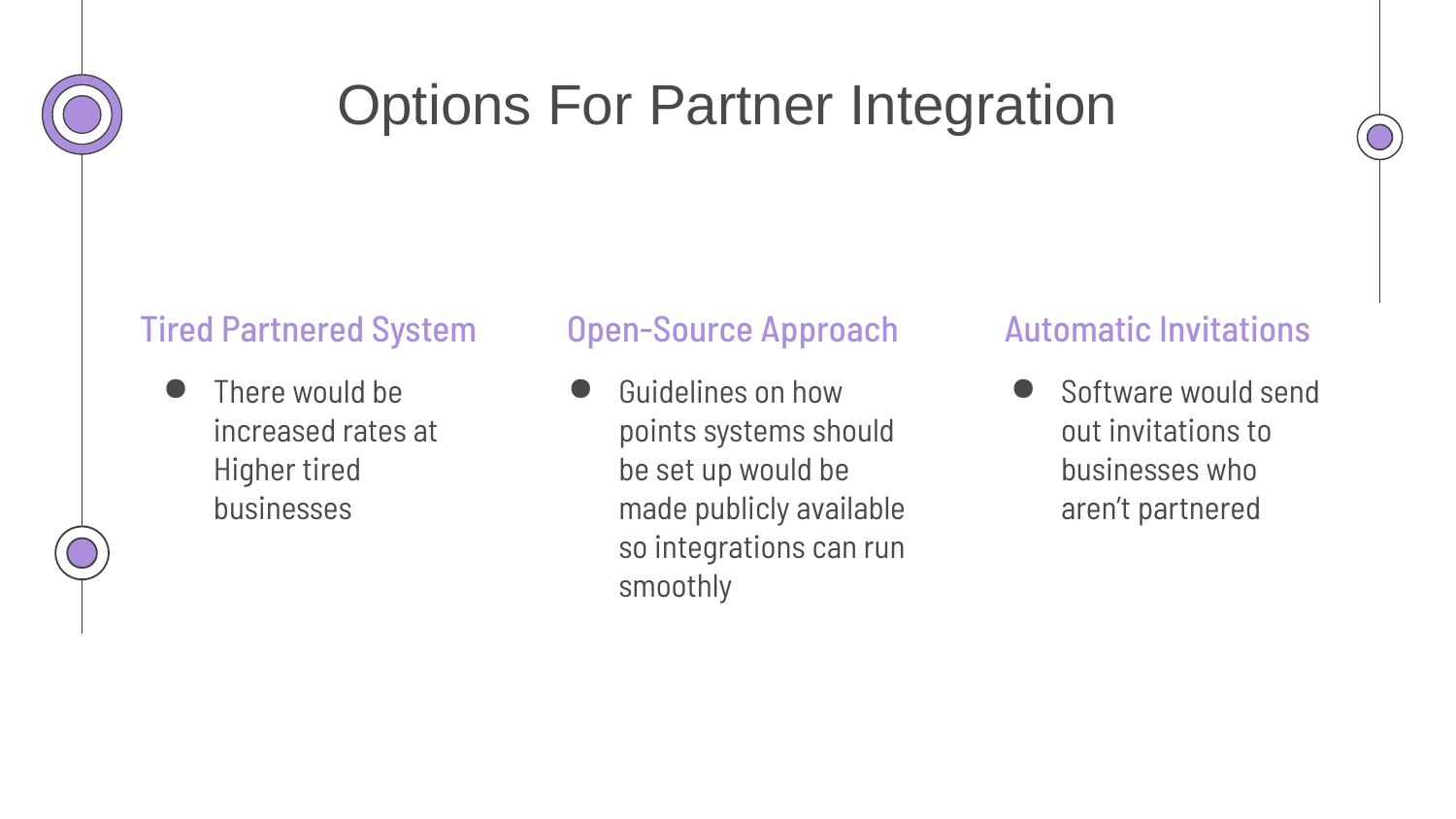

Options For Partner Integration
Tired Partnered System
Open-Source Approach
Automatic Invitations
There would be increased rates at Higher tired businesses
Guidelines on how points systems should be set up would be made publicly available so integrations can run smoothly
Software would send out invitations to businesses who aren’t partnered